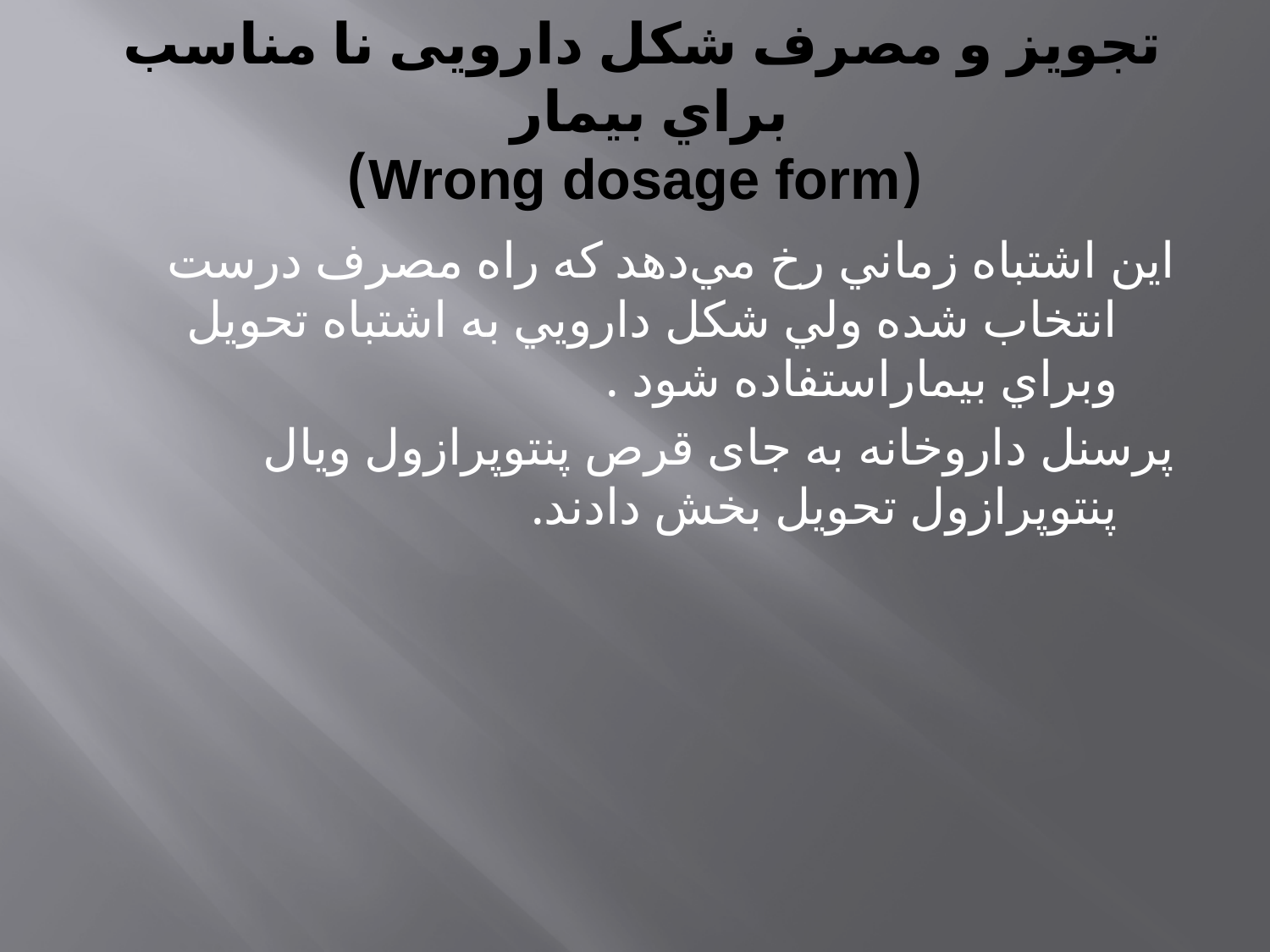

# ﺗﺠﻮﻳﺰ و ﻣﺼﺮف ﺷﻜﻞ دارویی نا مناسب  ﺑﺮاي ﺑﻴﻤﺎر   (Wrong dosage form)
اﻳﻦ اﺷﺘﺒﺎه زﻣﺎﻧﻲ رخ ﻣﻲدﻫﺪ ﻛﻪ راه ﻣﺼﺮف درﺳﺖ اﻧﺘﺨﺎب ﺷﺪه وﻟﻲ ﺷﻜﻞ داروﻳﻲ ﺑﻪ اﺷﺘﺒﺎه ﺗﺤﻮﻳﻞ وﺑﺮاي ﺑﻴﻤﺎراﺳﺘﻔﺎده ﺷﻮد .
پرسنل داروخانه به جای قرص پنتوپرازول ویال پنتوپرازول تحویل بخش دادند.